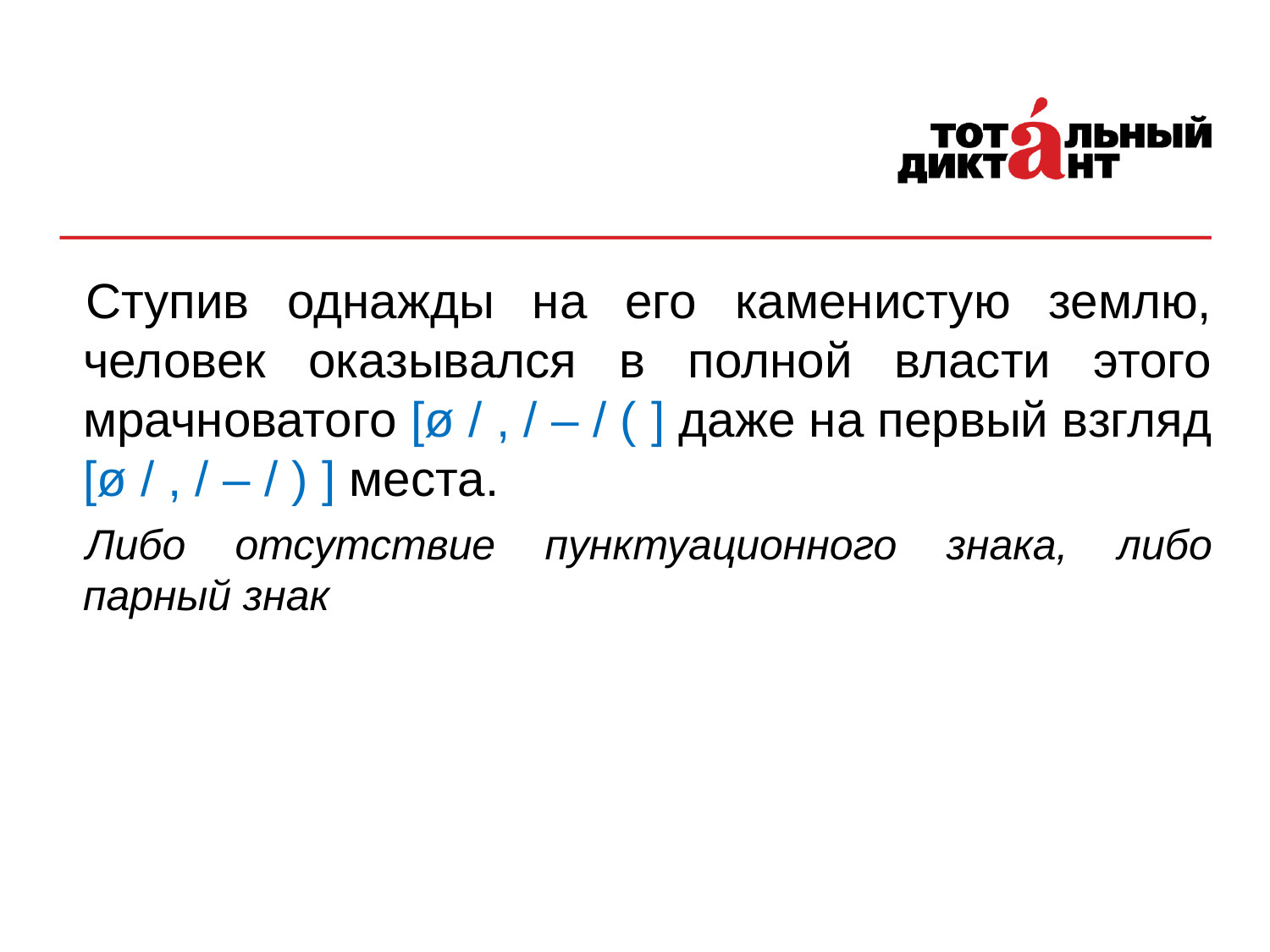

Ступив однажды на его каменистую землю, человек оказывался в полной власти этого мрачноватого [ø / , / – / ( ] даже на первый взгляд [ø / , / – / ) ] места.
Либо отсутствие пунктуационного знака, либо парный знак